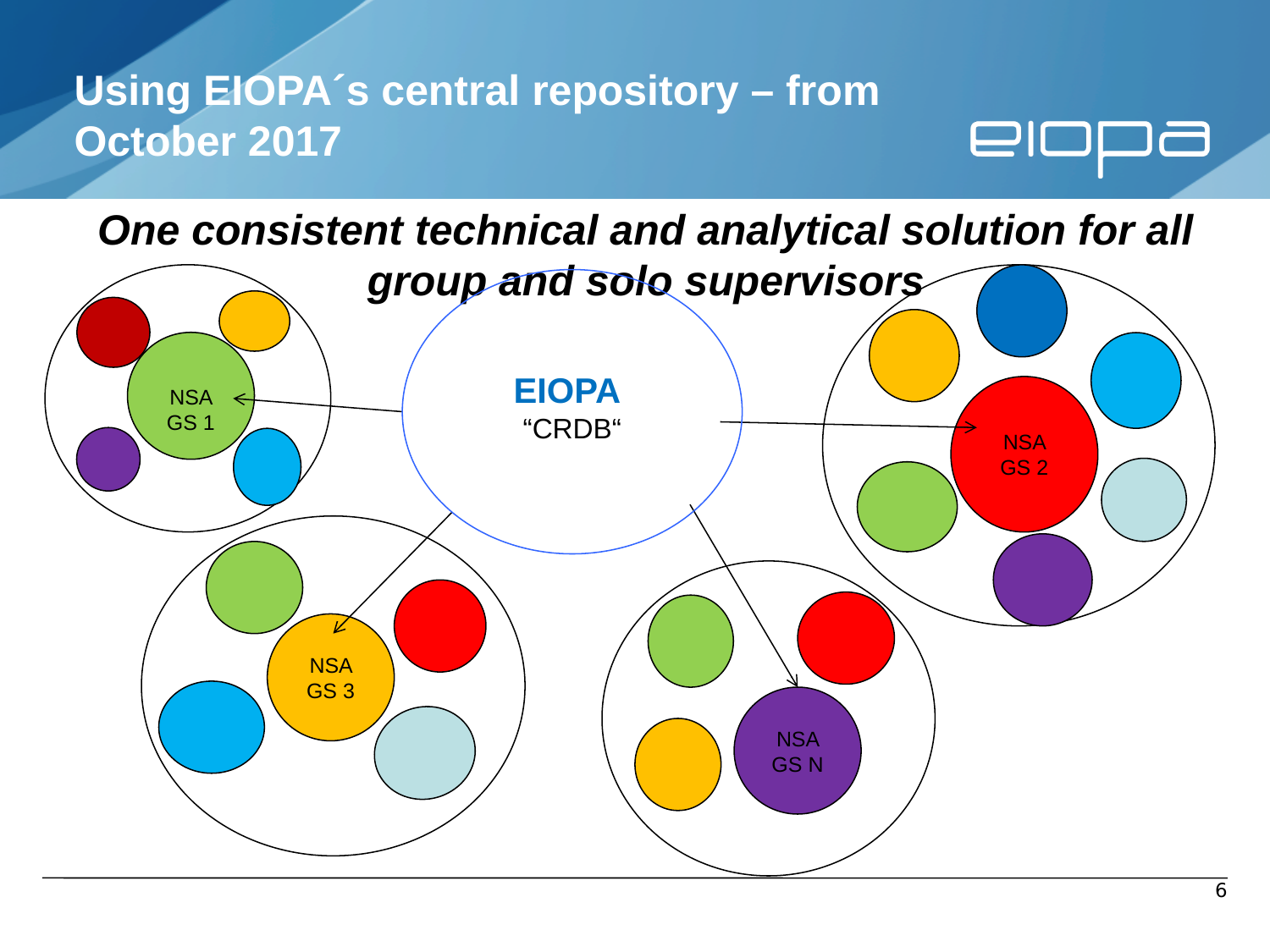

# Using EIOPA´s central repository – from October 2017
One consistent technical and analytical solution for all group and solo supervisors

EIOPA
“CRDB“

NSA GS 1

NSA GS 2

NSA GS 3

NSA GS N